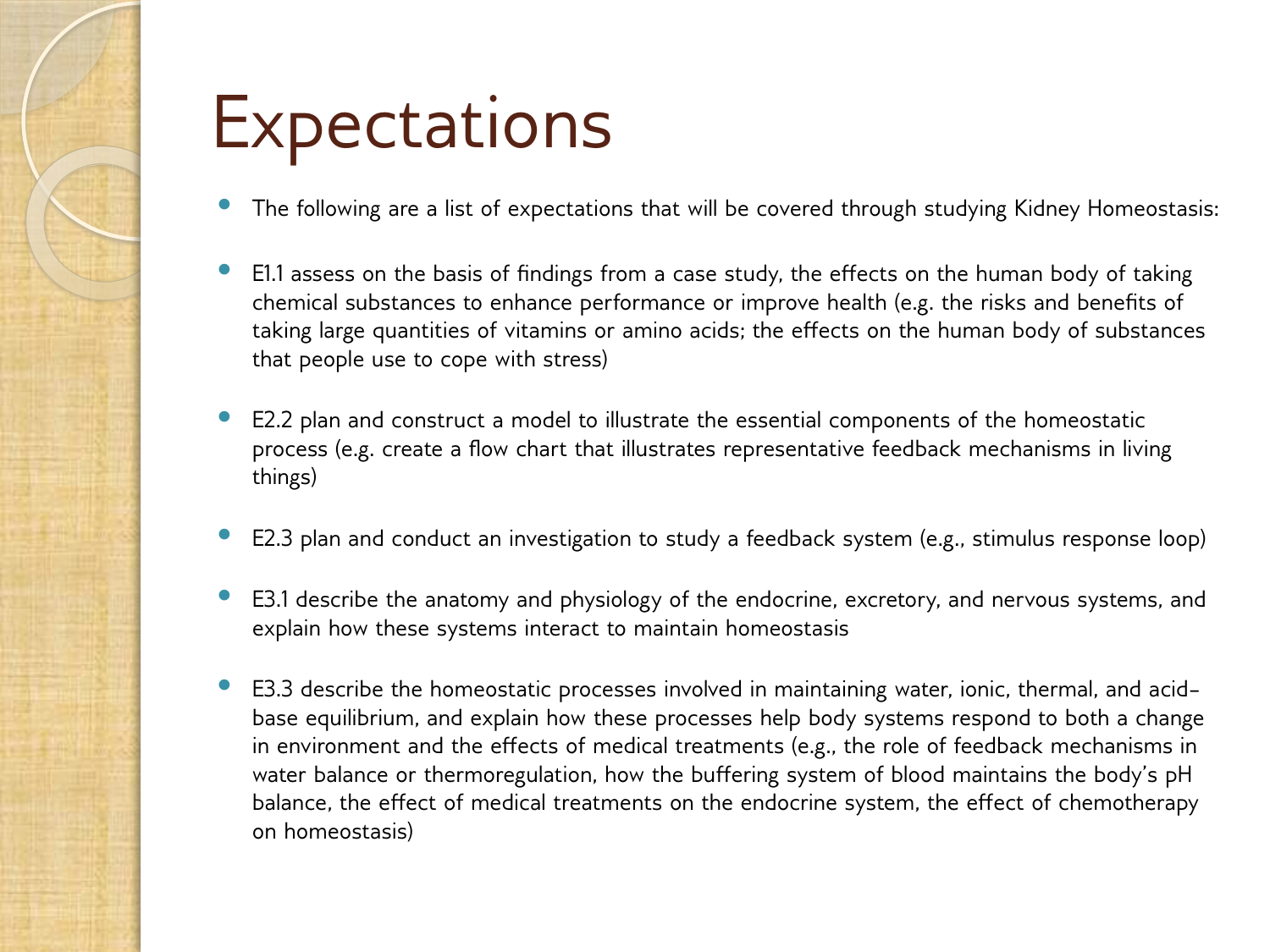

# Expectations
The following are a list of expectations that will be covered through studying Kidney Homeostasis:

E1.1 assess on the basis of findings from a case study, the effects on the human body of taking chemical substances to enhance performance or improve health (e.g. the risks and benefits of taking large quantities of vitamins or amino acids; the effects on the human body of substances that people use to cope with stress)
E2.2 plan and construct a model to illustrate the essential components of the homeostatic process (e.g. create a flow chart that illustrates representative feedback mechanisms in living things)
E2.3 plan and conduct an investigation to study a feedback system (e.g., stimulus response loop)
E3.1 describe the anatomy and physiology of the endocrine, excretory, and nervous systems, and explain how these systems interact to maintain homeostasis
E3.3 describe the homeostatic processes involved in maintaining water, ionic, thermal, and acid–base equilibrium, and explain how these processes help body systems respond to both a change in environment and the effects of medical treatments (e.g., the role of feedback mechanisms in water balance or thermoregulation, how the buffering system of blood maintains the body’s pH balance, the effect of medical treatments on the endocrine system, the effect of chemotherapy on homeostasis)